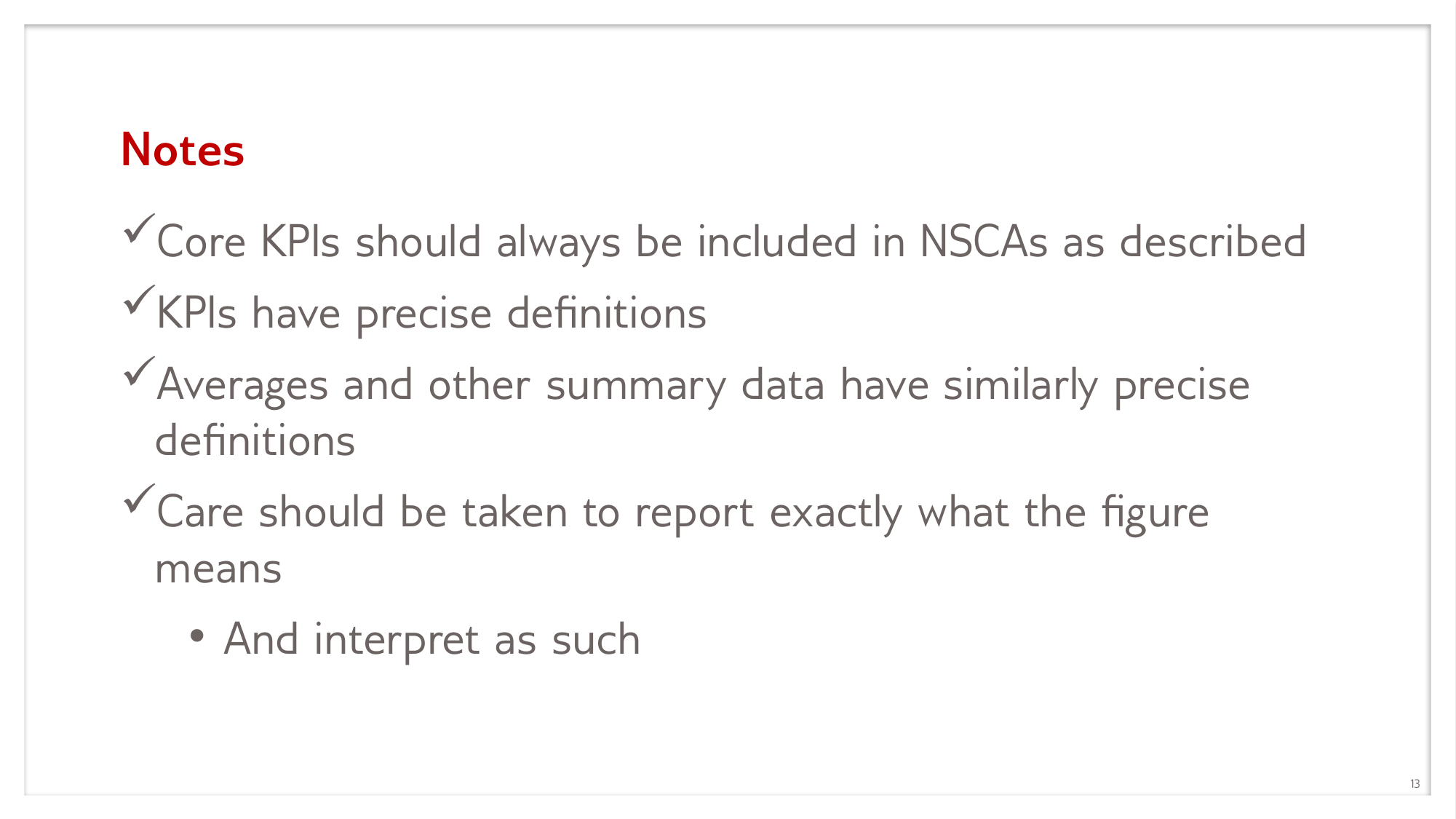

# Notes
Core KPIs should always be included in NSCAs as described
KPIs have precise definitions
Averages and other summary data have similarly precise definitions
Care should be taken to report exactly what the figure means
And interpret as such
13